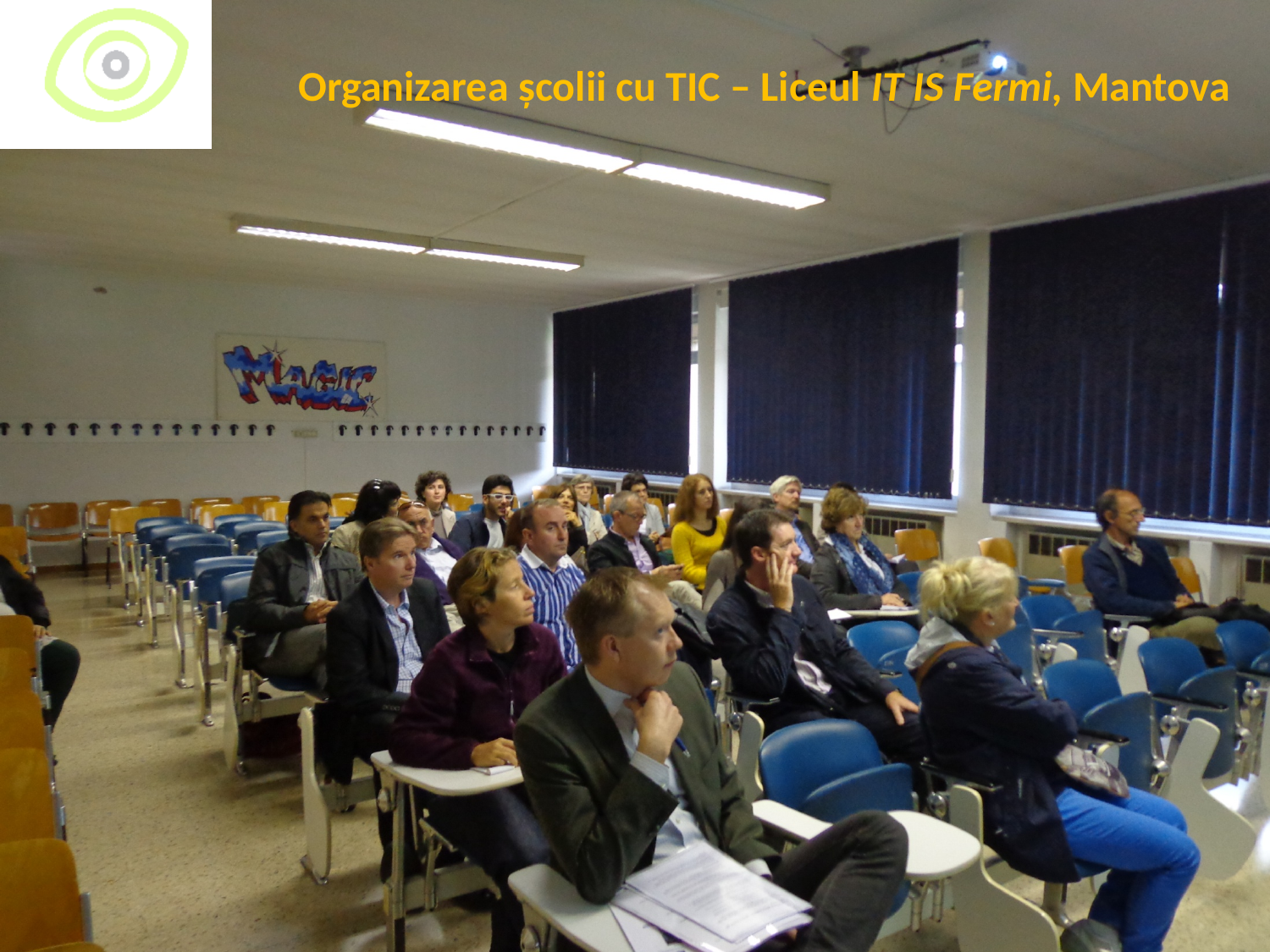

Organizarea școlii cu TIC – Liceul IT IS Fermi, Mantova